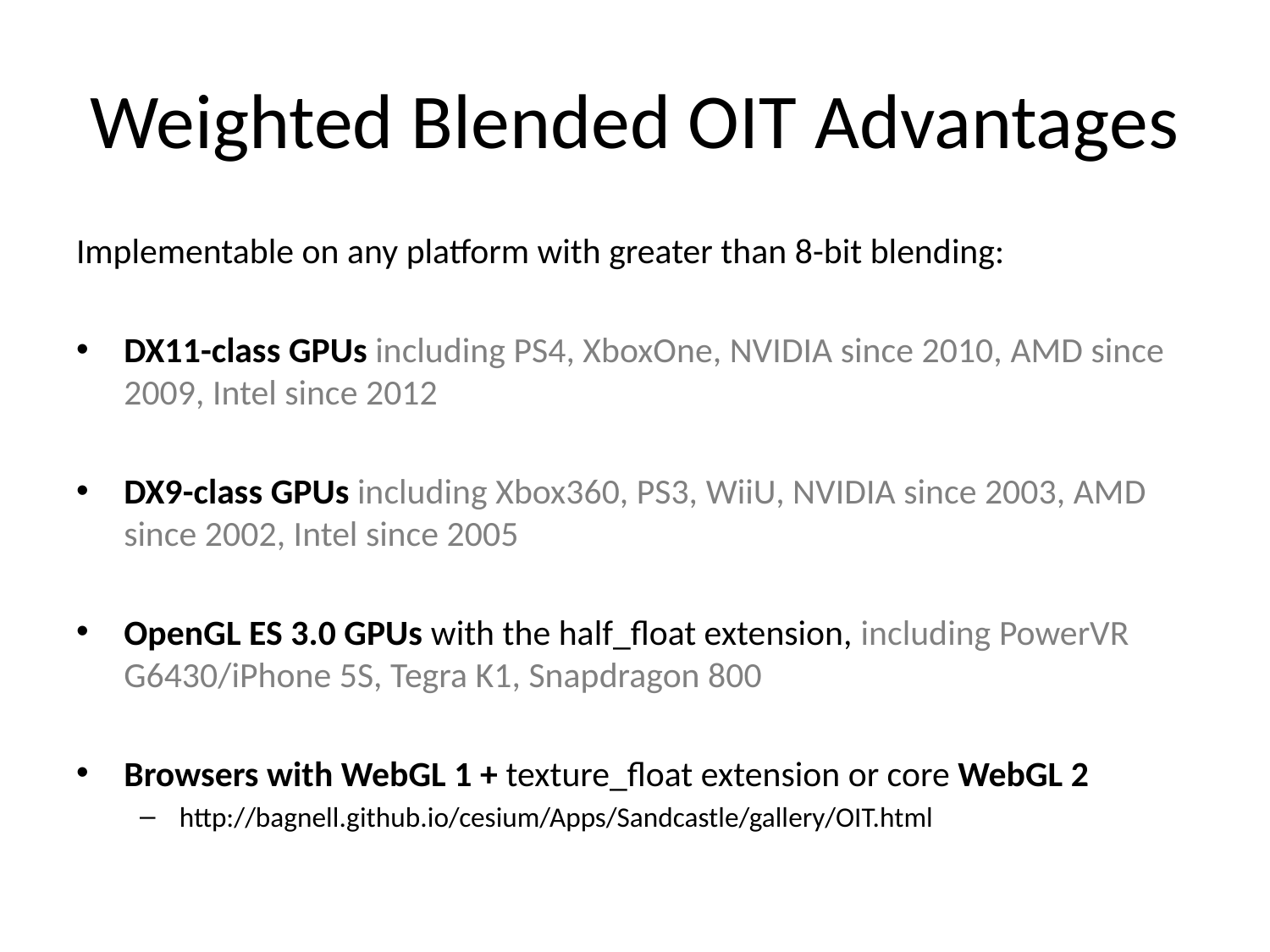

# Weighted Blended OIT Advantages
Implementable on any platform with greater than 8-bit blending:

DX11-class GPUs including PS4, XboxOne, NVIDIA since 2010, AMD since 2009, Intel since 2012

DX9-class GPUs including Xbox360, PS3, WiiU, NVIDIA since 2003, AMD since 2002, Intel since 2005

OpenGL ES 3.0 GPUs with the half_float extension, including PowerVR G6430/iPhone 5S, Tegra K1, Snapdragon 800

Browsers with WebGL 1 + texture_float extension or core WebGL 2
http://bagnell.github.io/cesium/Apps/Sandcastle/gallery/OIT.html